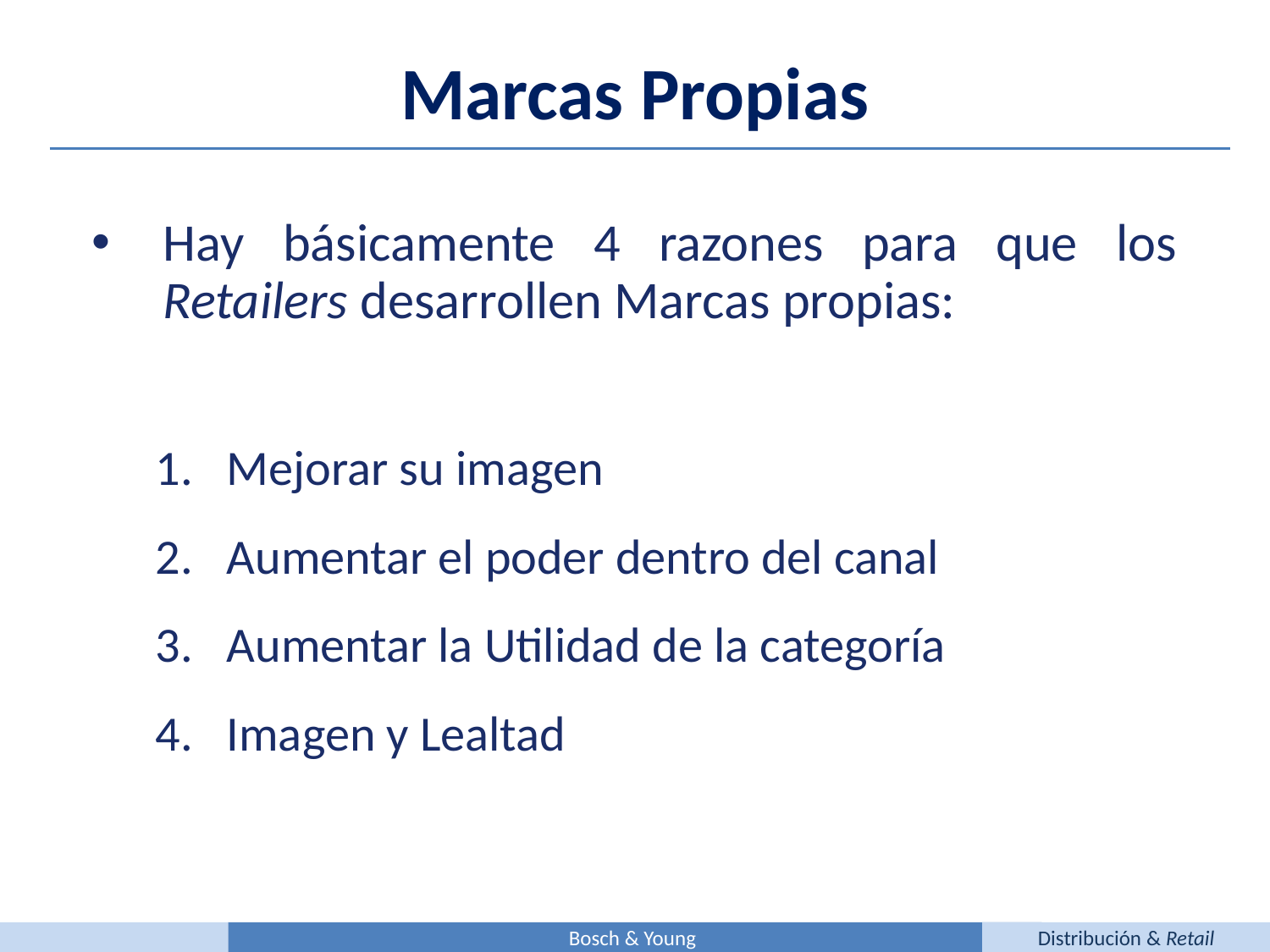

Marcas Propias
Hay básicamente 4 razones para que los Retailers desarrollen Marcas propias:

Mejorar su imagen
Aumentar el poder dentro del canal
Aumentar la Utilidad de la categoría
Imagen y Lealtad

Bosch & Young
Distribución & Retail